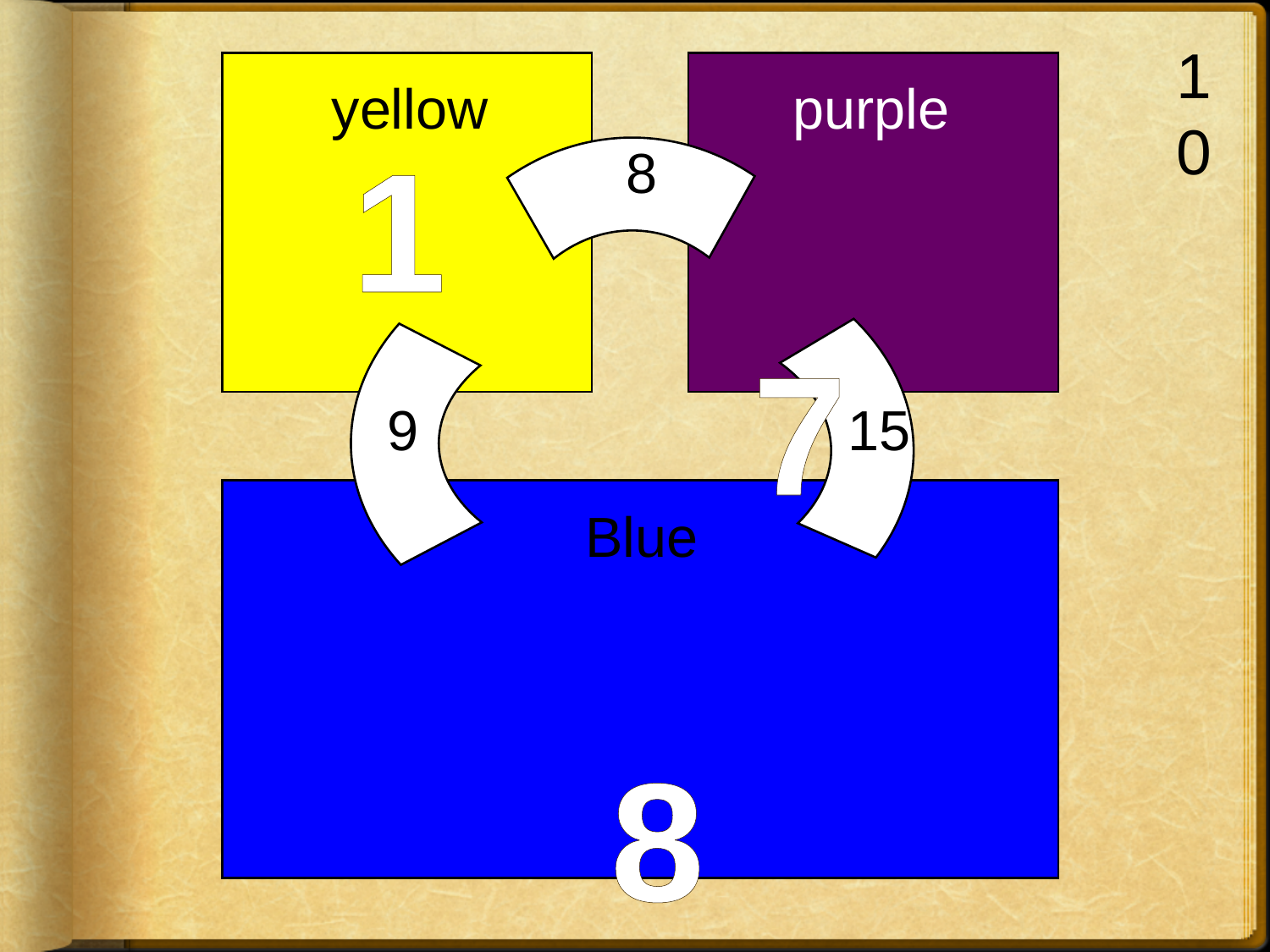

10

yellow
purple
 8

  9

    15

Blue
1              7

8